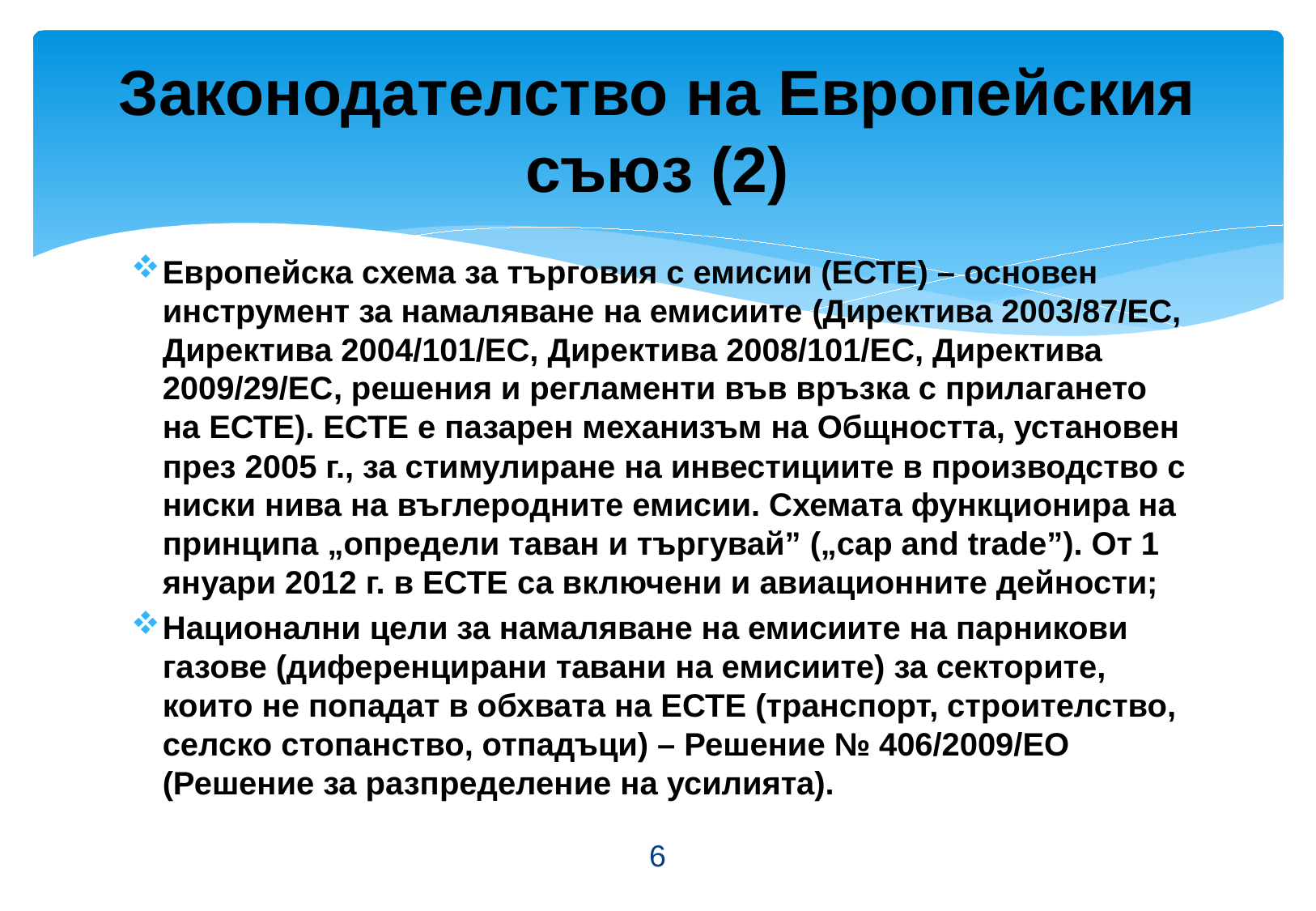

# Законодателство на Европейския съюз (2)
Европейска схема за търговия с емисии (ЕСТЕ) – основен инструмент за намаляване на емисиите (Директива 2003/87/ЕС, Директива 2004/101/ЕС, Директива 2008/101/EC, Директива 2009/29/ЕС, решения и регламенти във връзка с прилагането на ЕСТЕ). ЕСТЕ е пазарен механизъм на Общността, установен през 2005 г., за стимулиране на инвестициите в производство с ниски нива на въглеродните емисии. Схемата функционира на принципа „определи таван и търгувай” („cap and trade”). От 1 януари 2012 г. в ЕСТЕ са включени и авиационните дейности;
Национални цели за намаляване на емисиите на парникови газове (диференцирани тавани на емисиите) за секторите, които не попадат в обхвата на ЕСТЕ (транспорт, строителство, селско стопанство, отпадъци) – Решение № 406/2009/ЕО (Решение за разпределение на усилията).

6